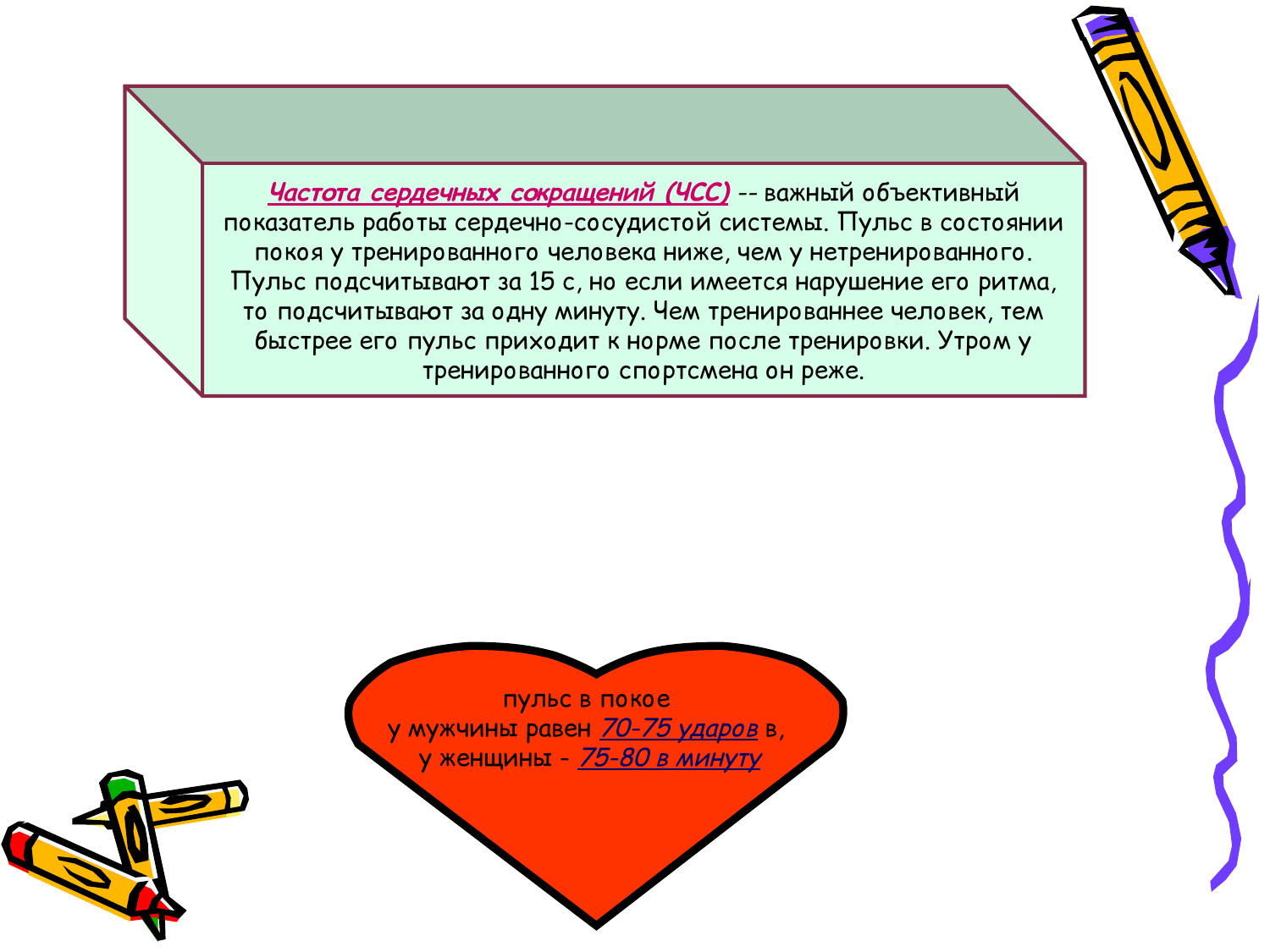

Частота сердечных сокращений (ЧСС) -- важный объективный показатель работы сердечно-сосудистой системы. Пульс в состоянии покоя у тренированного человека ниже, чем у нетренированного. Пульс подсчитывают за 15 с, но если имеется нарушение его ритма, то подсчитывают за одну минуту. Чем тренированнее человек, тем быстрее его пульс приходит к норме после тренировки. Утром у тренированного спортсмена он реже.

пульс в покое
у мужчины равен 70-75 ударов в,
у женщины - 75-80 в минуту